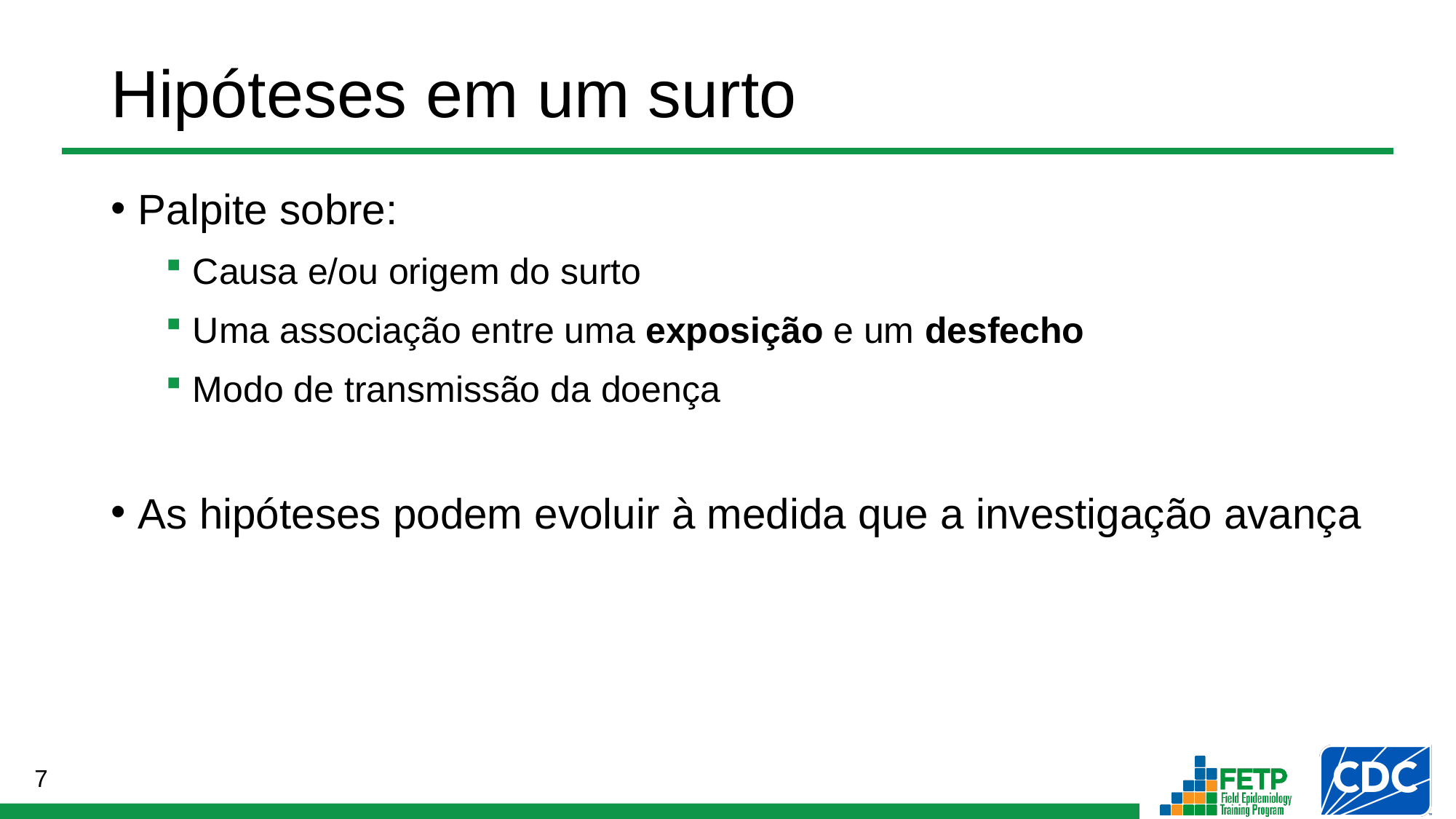

# Hipóteses em um surto
Palpite sobre:
Causa e/ou origem do surto
Uma associação entre uma exposição e um desfecho
Modo de transmissão da doença

As hipóteses podem evoluir à medida que a investigação avança